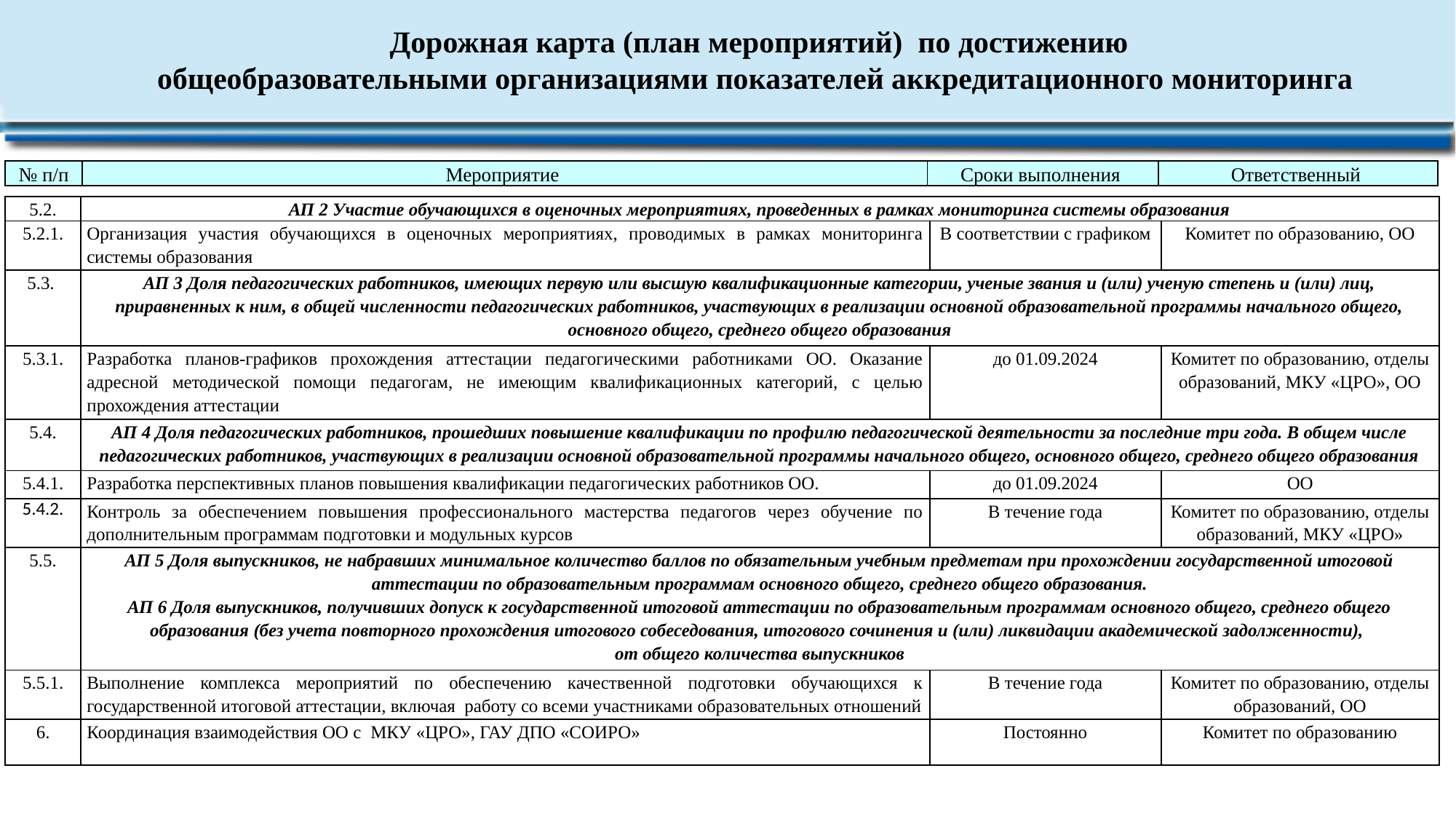

Дорожная карта (план мероприятий)  по достижению
общеобразовательными организациями показателей аккредитационного мониторинга
| № п/п | Мероприятие | Сроки выполнения | Ответственный |
| --- | --- | --- | --- |

| 5.2. | АП 2 Участие обучающихся в оценочных мероприятиях, проведенных в рамках мониторинга системы образования |  |  |
| --- | --- | --- | --- |
| 5.2.1. | Организация участия обучающихся в оценочных мероприятиях, проводимых в рамках мониторинга системы образования | В соответствии с графиком | Комитет по образованию, ОО |
| 5.3. | АП 3 Доля педагогических работников, имеющих первую или высшую квалификационные категории, ученые звания и (или) ученую степень и (или) лиц, приравненных к ним, в общей численности педагогических работников, участвующих в реализации основной образовательной программы начального общего, основного общего, среднего общего образования |  |  |
| 5.3.1. | Разработка планов-графиков прохождения аттестации педагогическими работниками ОО. Оказание адресной методической помощи педагогам, не имеющим квалификационных категорий, с целью прохождения аттестации | до 01.09.2024 | Комитет по образованию, отделы образований, МКУ «ЦРО», ОО |
| 5.4. | АП 4 Доля педагогических работников, прошедших повышение квалификации по профилю педагогической деятельности за последние три года. В общем числе педагогических работников, участвующих в реализации основной образовательной программы начального общего, основного общего, среднего общего образования |  |  |
| 5.4.1. | Разработка перспективных планов повышения квалификации педагогических работников ОО. | до 01.09.2024 | ОО |
| 5.4.2. | Контроль за обеспечением повышения профессионального мастерства педагогов через обучение по дополнительным программам подготовки и модульных курсов | В течение года | Комитет по образованию, отделы образований, МКУ «ЦРО» |
| 5.5. | АП 5 Доля выпускников, не набравших минимальное количество баллов по обязательным учебным предметам при прохождении государственной итоговой аттестации по образовательным программам основного общего, среднего общего образования. АП 6 Доля выпускников, получивших допуск к государственной итоговой аттестации по образовательным программам основного общего, среднего общего образования (без учета повторного прохождения итогового собеседования, итогового сочинения и (или) ликвидации академической задолженности), от общего количества выпускников |  |  |
| 5.5.1. | Выполнение комплекса мероприятий по обеспечению качественной подготовки обучающихся к государственной итоговой аттестации, включая работу со всеми участниками образовательных отношений | В течение года | Комитет по образованию, отделы образований, ОО |
| 6. | Координация взаимодействия ОО с МКУ «ЦРО», ГАУ ДПО «СОИРО» | Постоянно | Комитет по образованию |